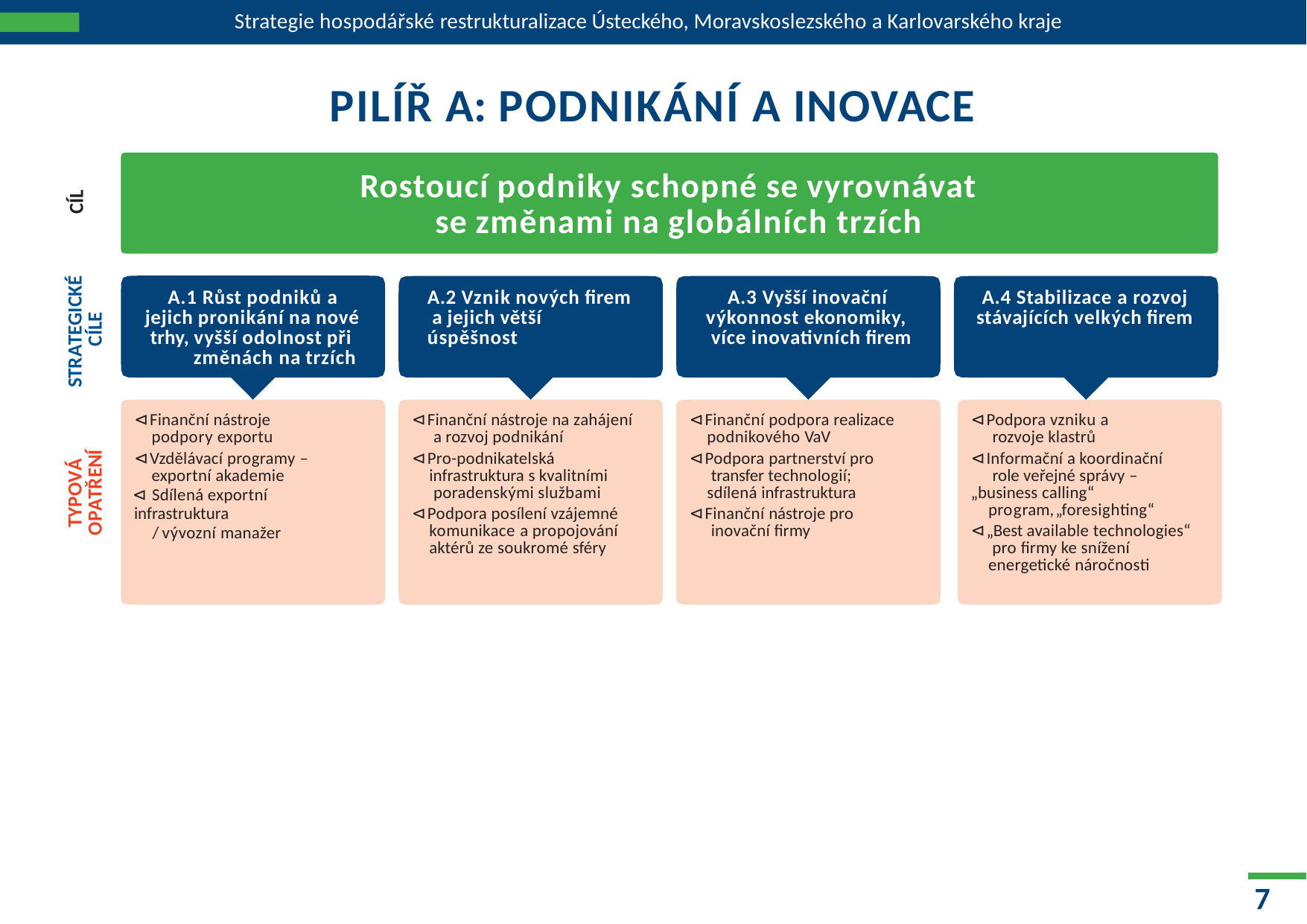

Strategie hospodářské restrukturalizace Ústeckého, Moravskoslezského a Karlovarského kraje

# PILÍŘ A: PODNIKÁNÍ A INOVACE

Rostoucí podniky schopné se vyrovnávat  se změnami na globálních trzích
CÍL
STRATEGICKÉ CÍLE

A.1 Růst podniků a  jejich pronikání na nové  trhy, vyšší odolnost při
změnách na trzích
A.2 Vznik nových firem  a jejich větší úspěšnost
A.3 Vyšší inovační  výkonnost ekonomiky,  více inovativních firem
A.4 Stabilizace a rozvoj  stávajících velkých firem

⊲ Finanční nástroje  podpory exportu
⊲ Vzdělávací programy –  exportní akademie
⊲    Sdílená exportní infrastruktura
/ vývozní manažer
⊲ Finanční nástroje na zahájení  a rozvoj podnikání
⊲ Pro-podnikatelská  infrastruktura s kvalitními  poradenskými službami
⊲ Podpora posílení vzájemné  komunikace a propojování  aktérů ze soukromé sféry
⊲ Finanční podpora realizace  podnikového VaV
⊲ Podpora partnerství pro  transfer technologií;  sdílená infrastruktura
⊲ Finanční nástroje pro  inovační firmy
⊲ Podpora vzniku a  rozvoje klastrů
⊲ Informační a koordinační  role veřejné správy –
„business calling“  program,„foresighting“
⊲ „Best available technologies“  pro firmy ke snížení  energetické náročnosti
TYPOVÁ OPATŘENÍ
7